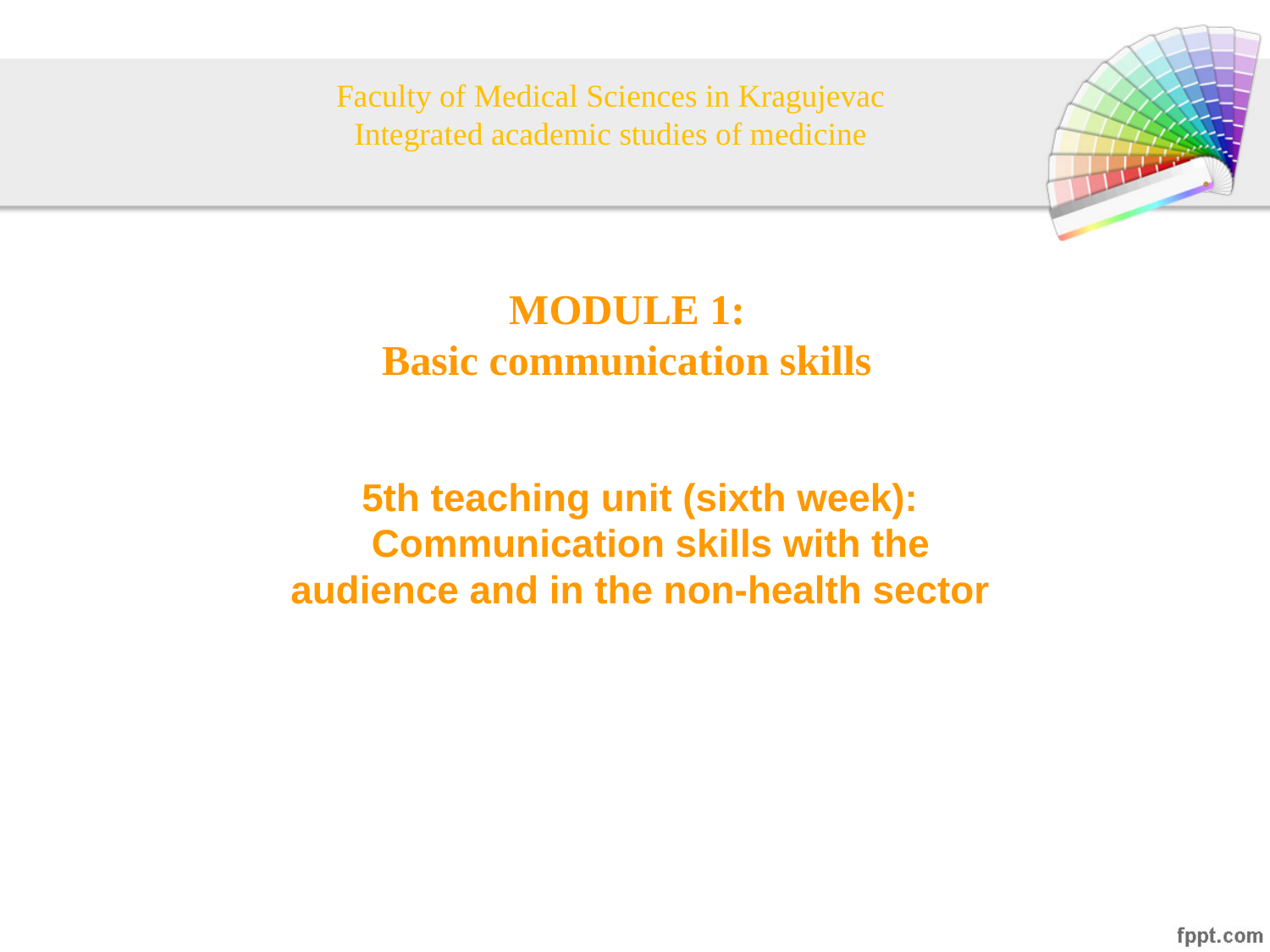

Faculty of Medical Sciences in Kragujevac
Integrated academic studies of medicine

MODULE 1:
Basic communication skills

5th teaching unit (sixth week):
  Communication skills with the audience and in the non-health sector